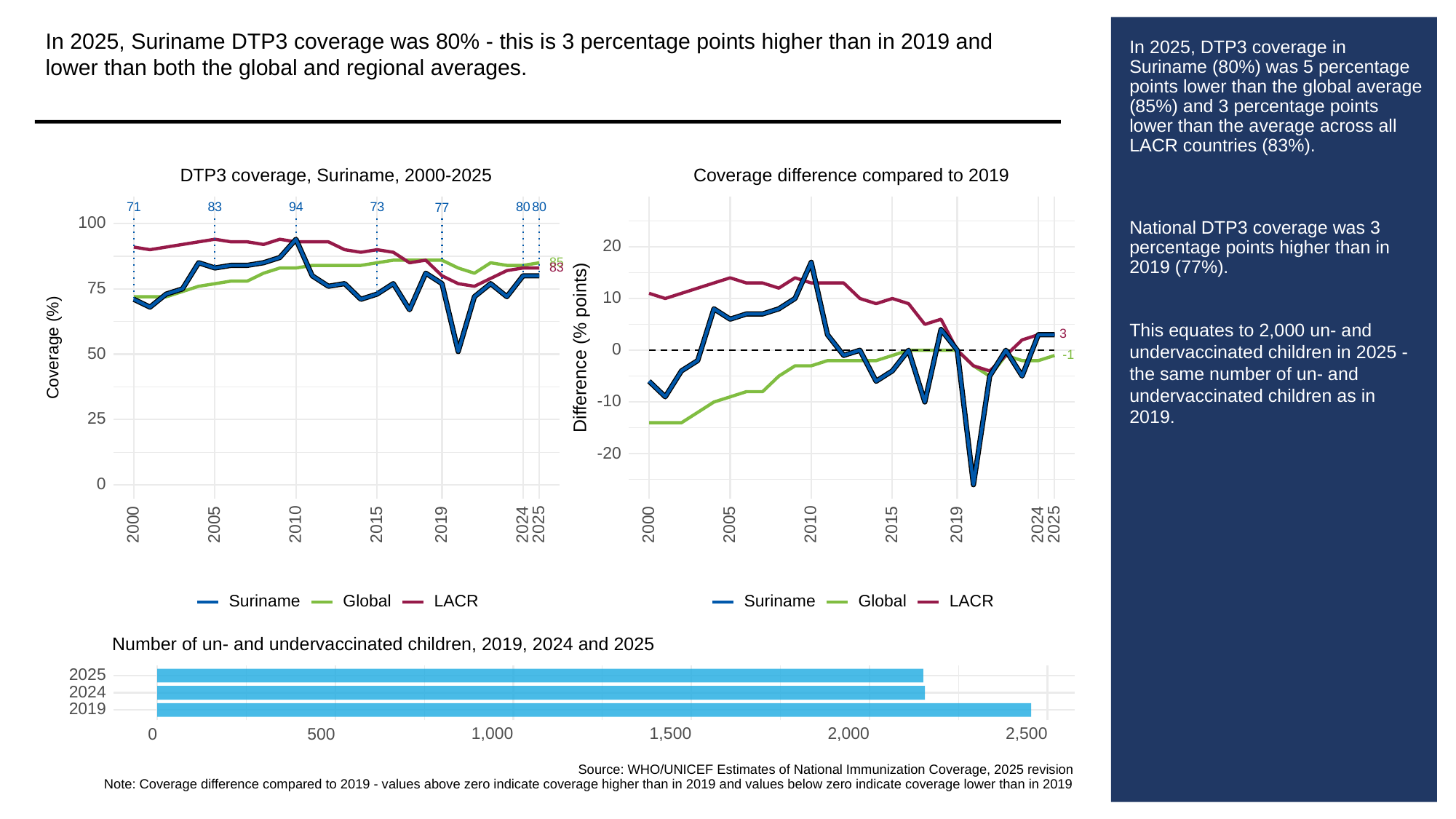

In 2025, Suriname DTP3 coverage was 80% - this is 3 percentage points higher than in 2019 and lower than both the global and regional averages.
# In 2025, DTP3 coverage in Suriname (80%) was 5 percentage points lower than the global average (85%) and 3 percentage points lower than the average across all LACR countries (83%).

National DTP3 coverage was 3 percentage points higher than in 2019 (77%).

This equates to 2,000 un- and undervaccinated children in 2025 - the same number of un- and undervaccinated children as in 2019.

DTP3 coverage, Suriname, 2000-2025
Coverage difference compared to 2019

83
73
94
80
80
71
77
100

20

85

83

75

10

3
Difference (% points)
Coverage (%)
0
50

-1

-10

25

-20

0

2000
2005
2010
2015
2019
2024
2025
2000
2005
2010
2015
2019
2024
2025
Suriname
Global
LACR
Suriname
Global
LACR

Number of un- and undervaccinated children, 2019, 2024 and 2025

2025

2024

2019

1,000
1,500
2,000
2,500
0
500
Source: WHO/UNICEF Estimates of National Immunization Coverage, 2025 revision
Note: Coverage difference compared to 2019 - values above zero indicate coverage higher than in 2019 and values below zero indicate coverage lower than in 2019